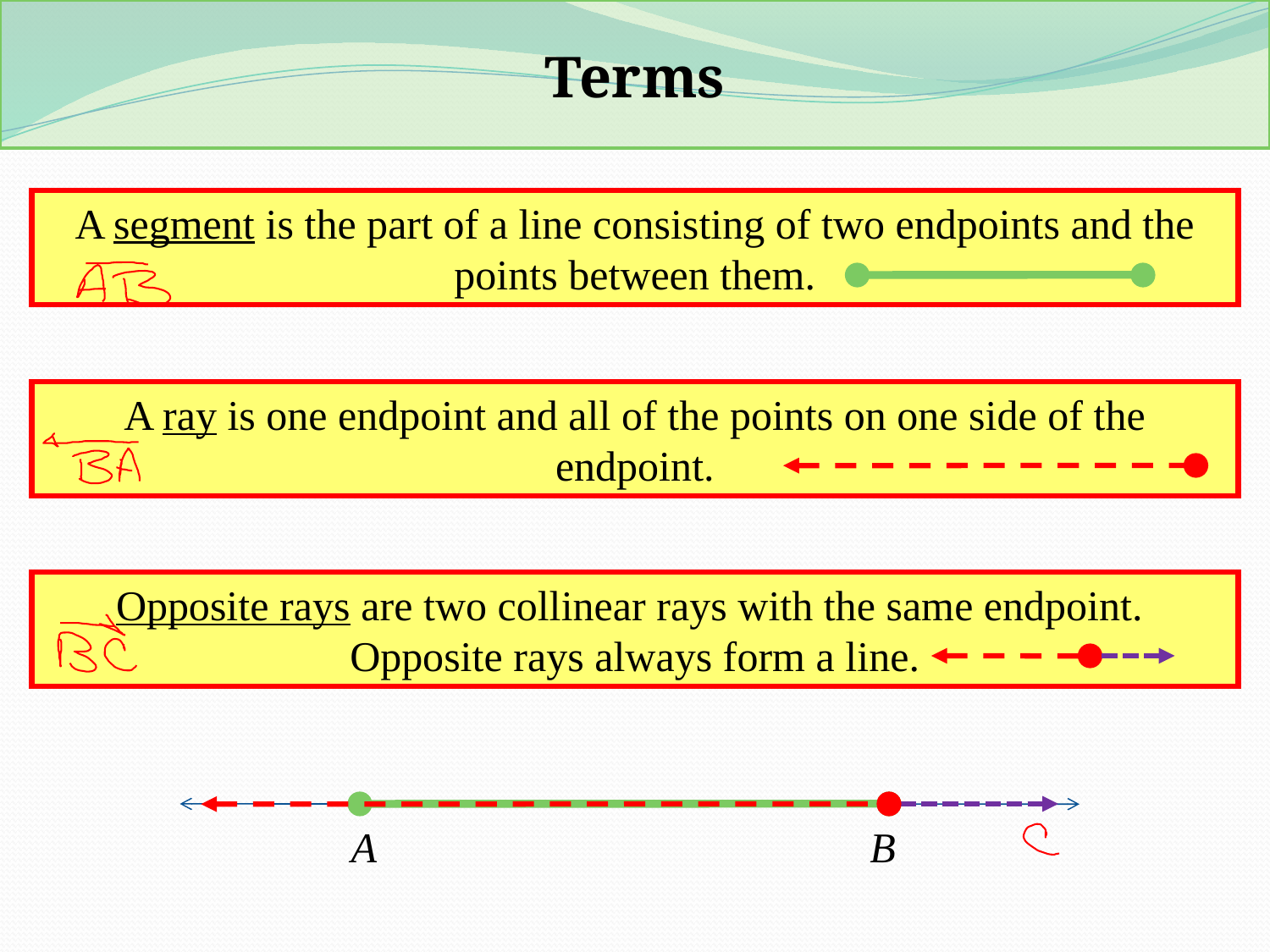

Terms
A segment is the part of a line consisting of two endpoints and the points between them.

A ray is one endpoint and all of the points on one side of the endpoint.

Opposite rays are two collinear rays with the same endpoint.  Opposite rays always form a line.

A
B